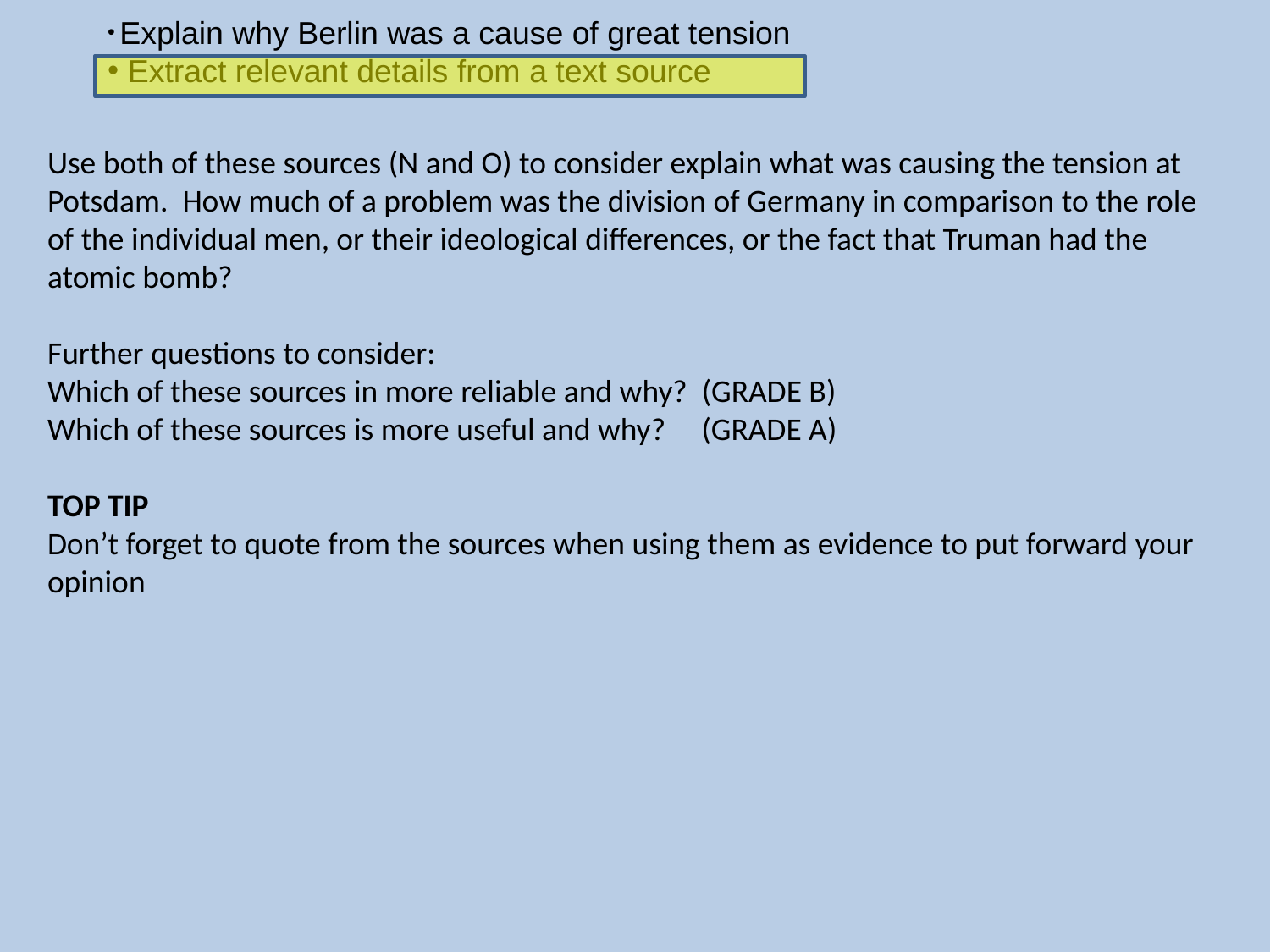

Explain why Berlin was a cause of great tension
 Extract relevant details from a text source

Use both of these sources (N and O) to consider explain what was causing the tension at Potsdam.  How much of a problem was the division of Germany in comparison to the role of the individual men, or their ideological differences, or the fact that Truman had the atomic bomb?

Further questions to consider:
Which of these sources in more reliable and why?  (GRADE B)
Which of these sources is more useful and why?     (GRADE A)

TOP TIP
Don’t forget to quote from the sources when using them as evidence to put forward your opinion